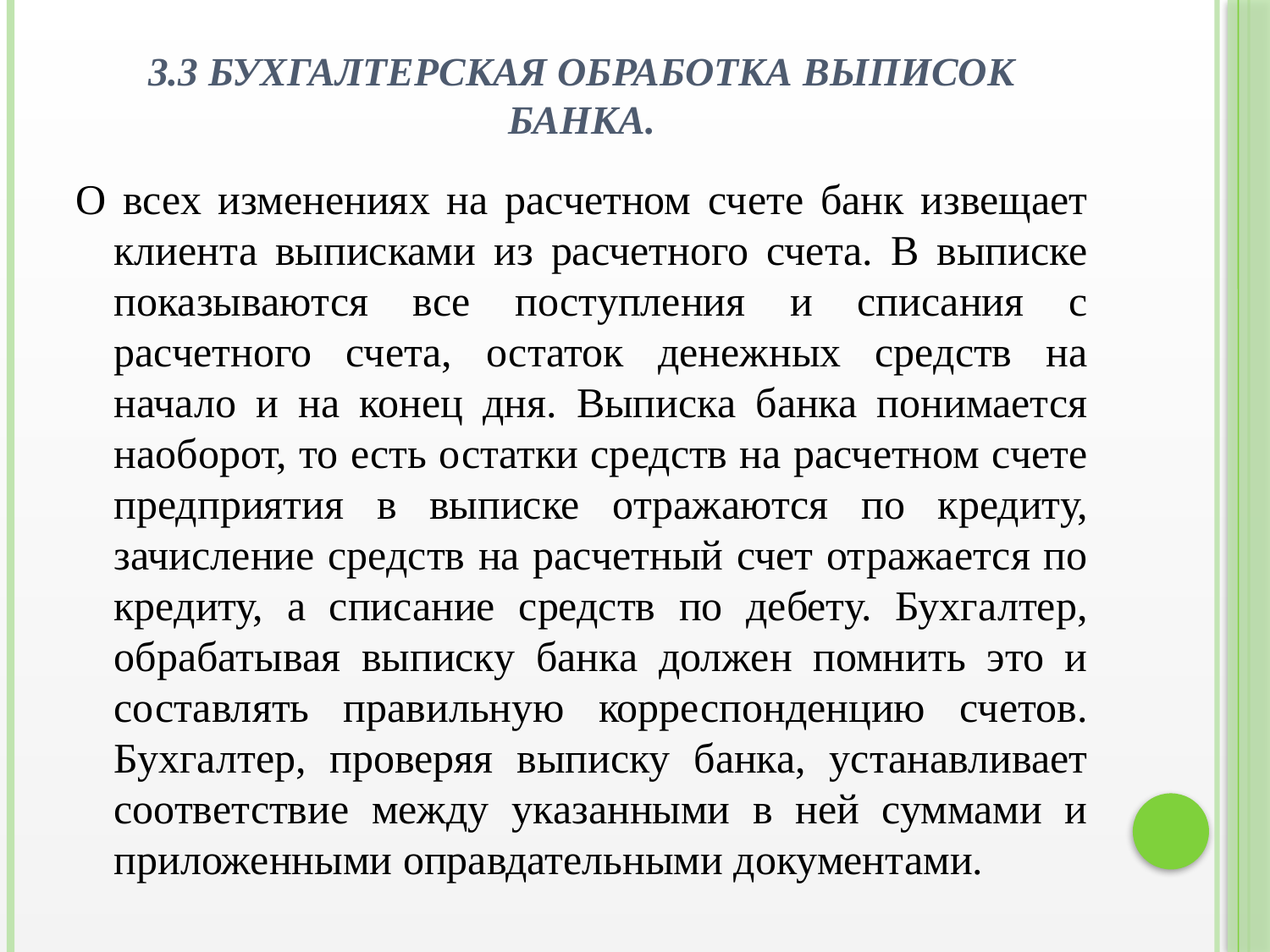

# 3.3 Бухгалтерская обработка выписок банка.
О всех изменениях на расчетном счете банк извещает клиента выписками из расчетного счета. В выписке показываются все поступления и списания с расчетного счета, остаток денежных средств на начало и на конец дня. Выписка банка понимается наоборот, то есть остатки средств на расчетном счете предприятия в выписке отражаются по кредиту, зачисление средств на расчетный счет отражается по кредиту, а списание средств по дебету. Бухгалтер, обрабатывая выписку банка должен помнить это и составлять правильную корреспонденцию счетов. Бухгалтер, проверяя выписку банка, устанавливает соответствие между указанными в ней суммами и приложенными оправдательными документами.